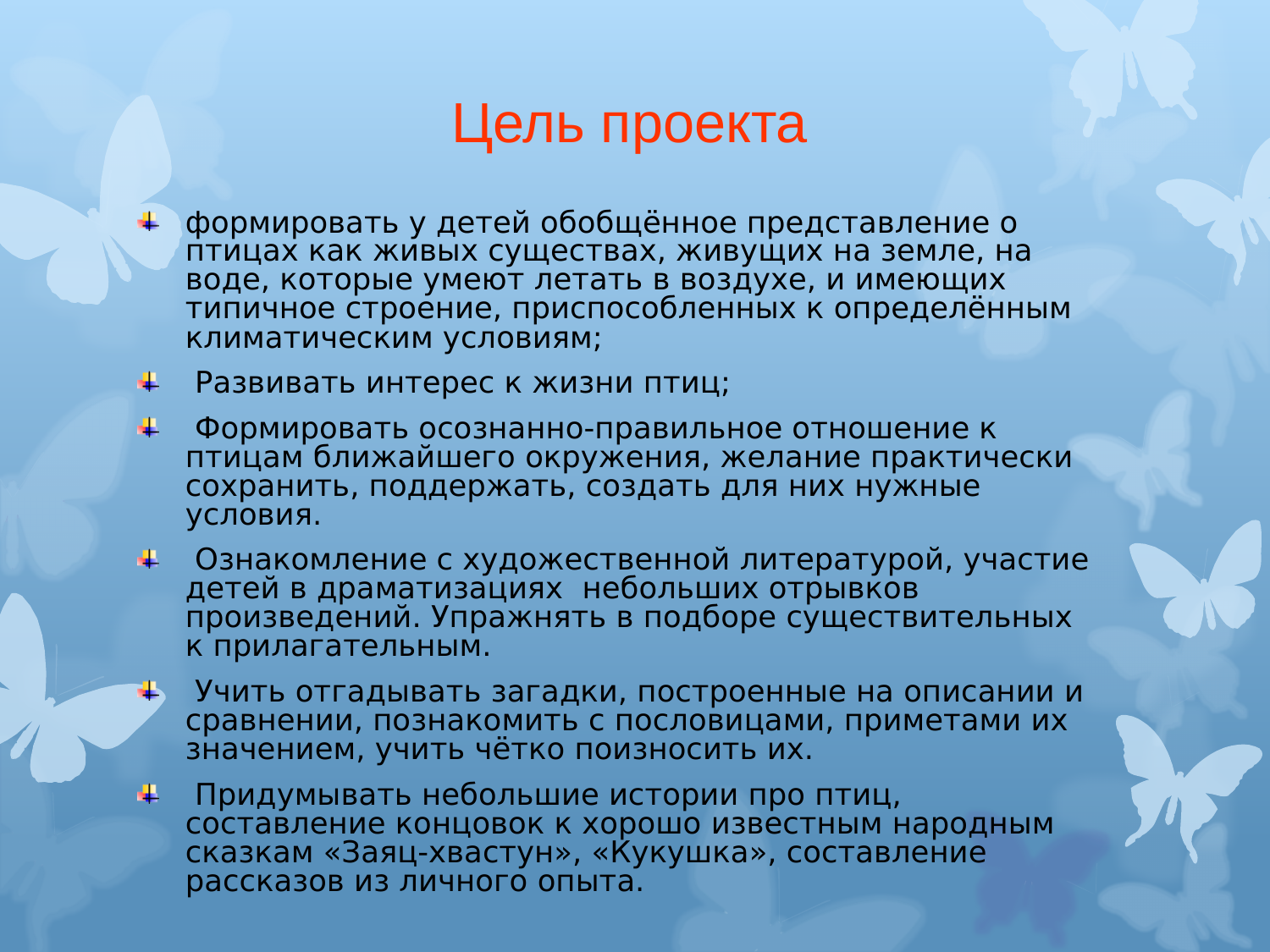

# Цель проекта
формировать у детей обобщённое представление о птицах как живых существах, живущих на земле, на воде, которые умеют летать в воздухе, и имеющих типичное строение, приспособленных к определённым климатическим условиям;
 Развивать интерес к жизни птиц;
 Формировать осознанно-правильное отношение к птицам ближайшего окружения, желание практически сохранить, поддержать, создать для них нужные условия.
 Ознакомление с художественной литературой, участие детей в драматизациях  небольших отрывков произведений. Упражнять в подборе существительных к прилагательным.
 Учить отгадывать загадки, построенные на описании и сравнении, познакомить с пословицами, приметами их значением, учить чётко поизносить их.
 Придумывать небольшие истории про птиц, составление концовок к хорошо известным народным сказкам «Заяц-хвастун», «Кукушка», составление рассказов из личного опыта.